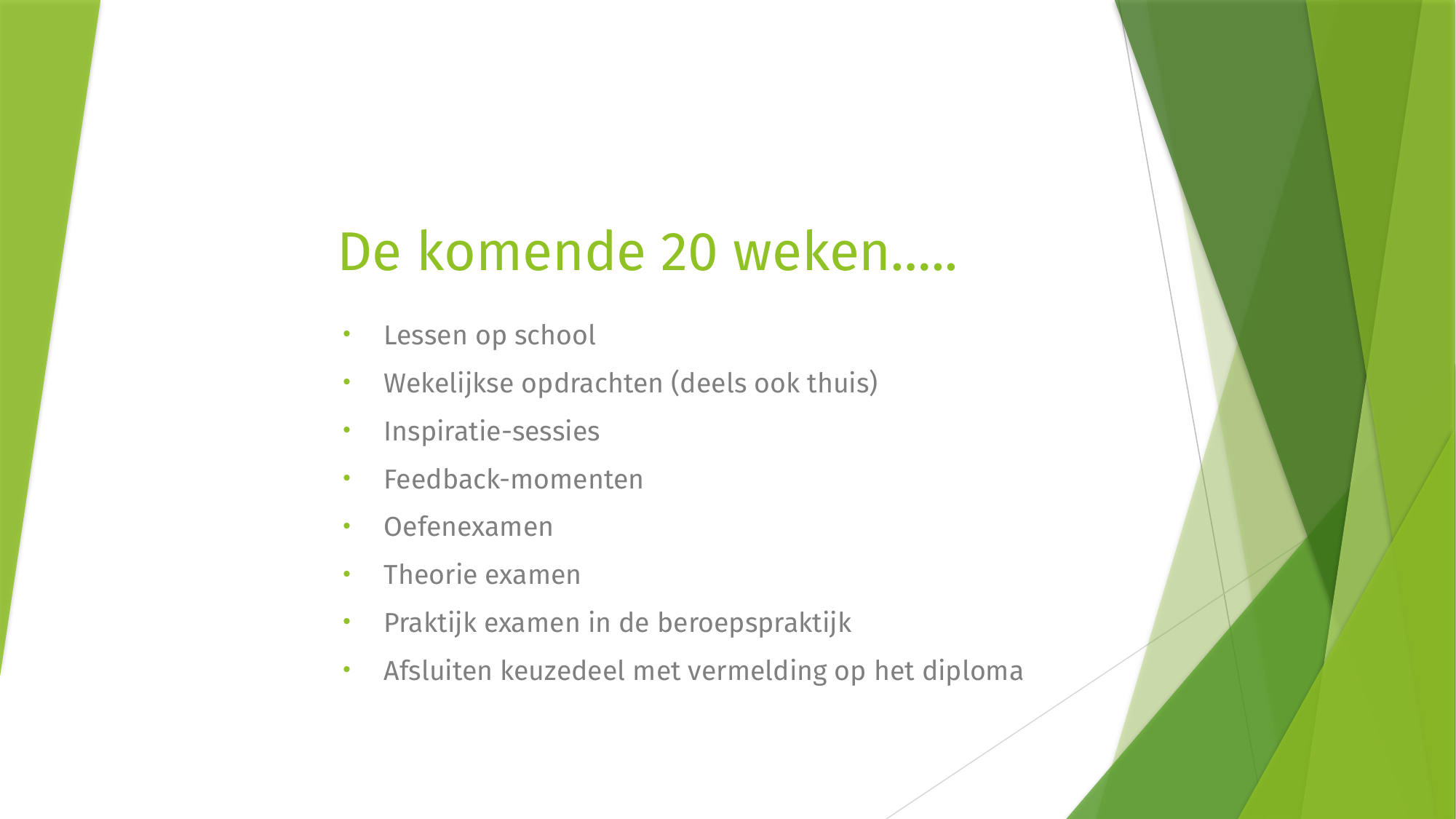

# De komende 20 weken…..
Lessen op school
Wekelijkse opdrachten (deels ook thuis)
Inspiratie-sessies
Feedback-momenten
Oefenexamen
Theorie examen
Praktijk examen in de beroepspraktijk
Afsluiten keuzedeel met vermelding op het diploma